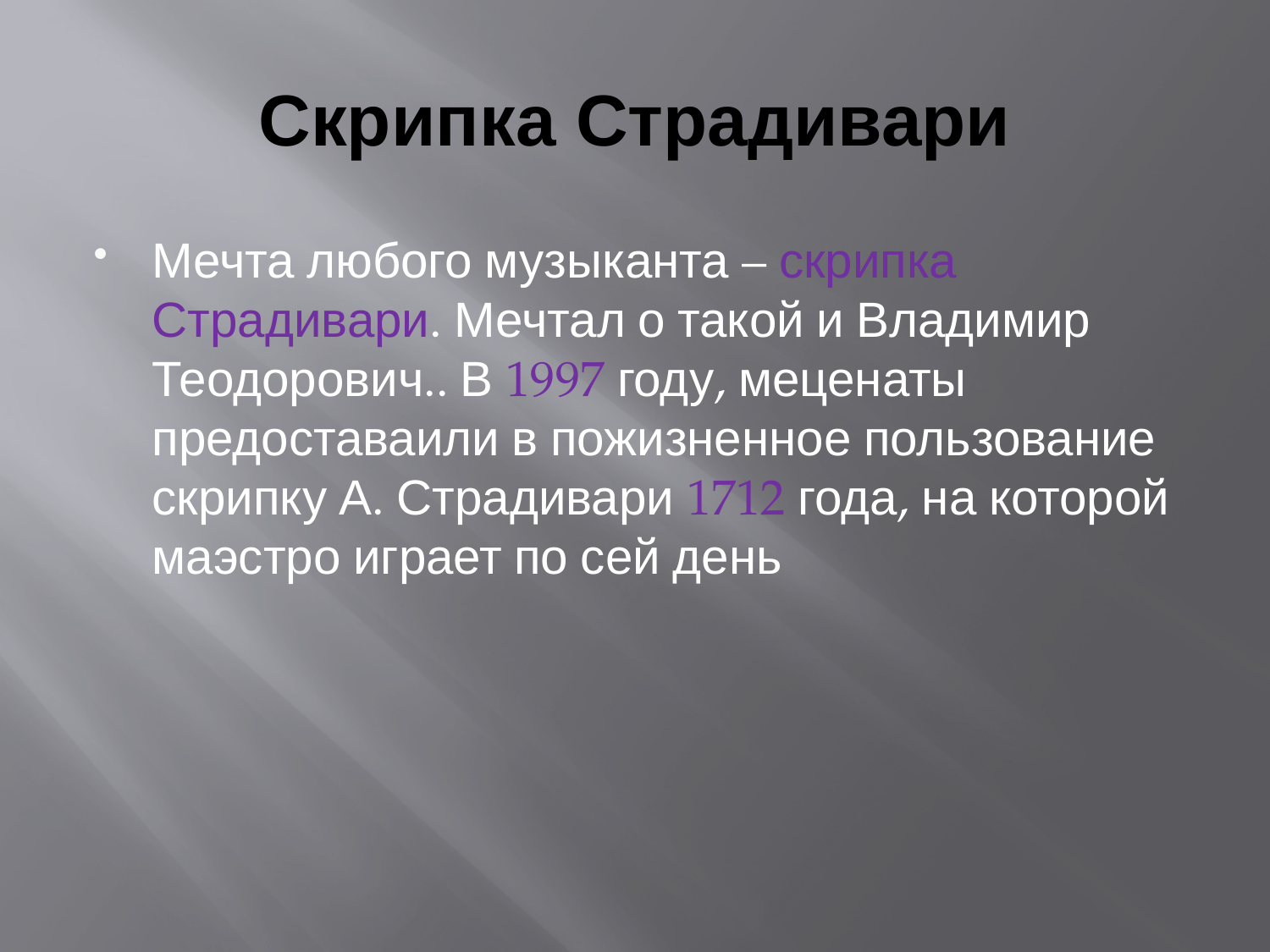

# Скрипка Страдивари
Мечта любого музыканта – скрипка Страдивари. Мечтал о такой и Владимир Теодорович.. В 1997 году, меценаты предоставаили в пожизненное пользование скрипку А. Страдивари 1712 года, на которой маэстро играет по сей день